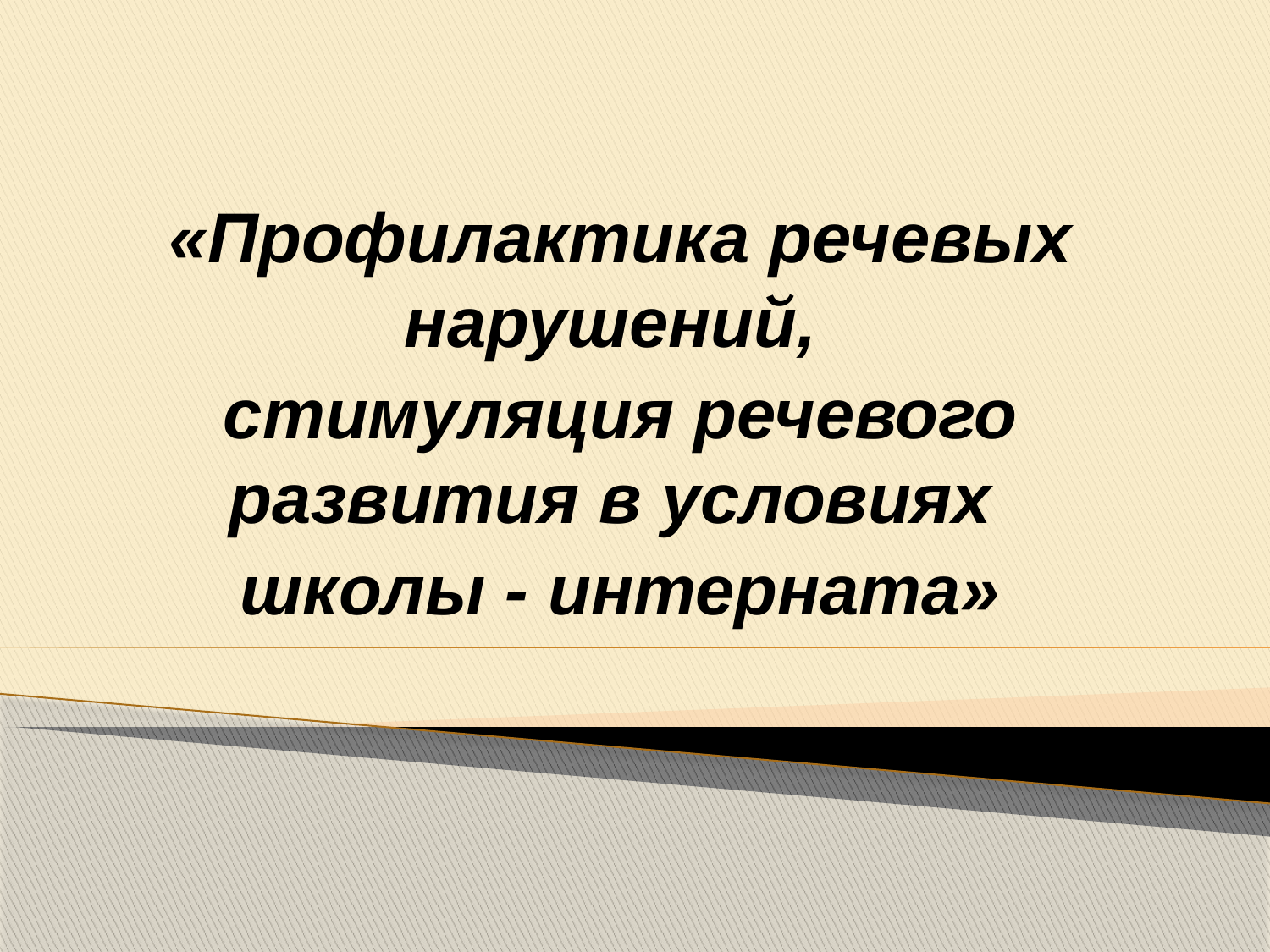

«Профилактика речевых нарушений,
стимуляция речевого развития в условиях
школы - интерната»